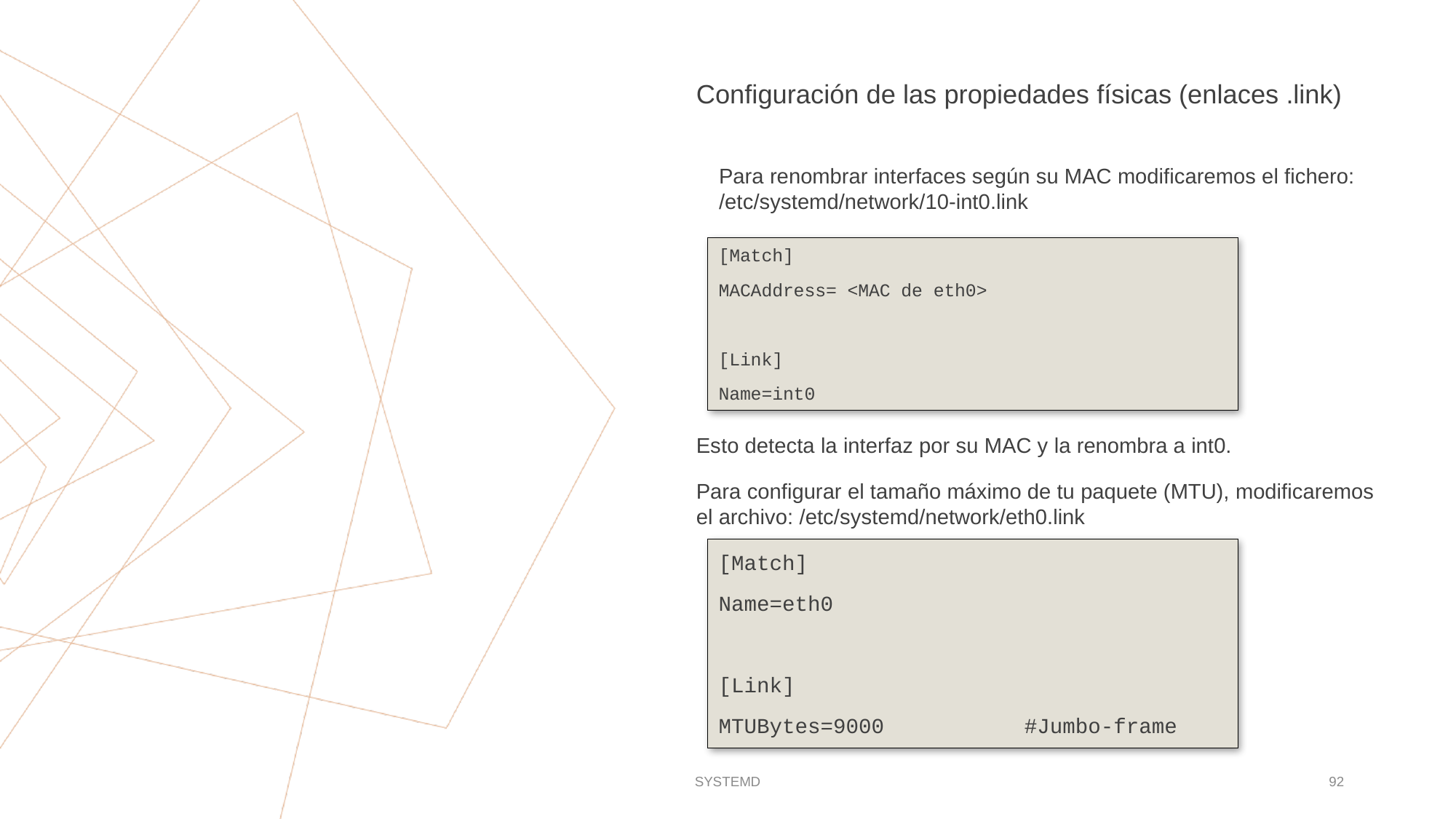

Configuración de las propiedades físicas (enlaces .link)
Para renombrar interfaces según su MAC modificaremos el fichero: /etc/systemd/network/10-int0.link

[Match]
MACAddress= <MAC de eth0>

[Link]
Name=int0
Esto detecta la interfaz por su MAC y la renombra a int0.

Para configurar el tamaño máximo de tu paquete (MTU), modificaremos el archivo: /etc/systemd/network/eth0.link

[Match]
Name=eth0

[Link]
MTUBytes=9000       #Jumbo-frame
SYSTEMD
92